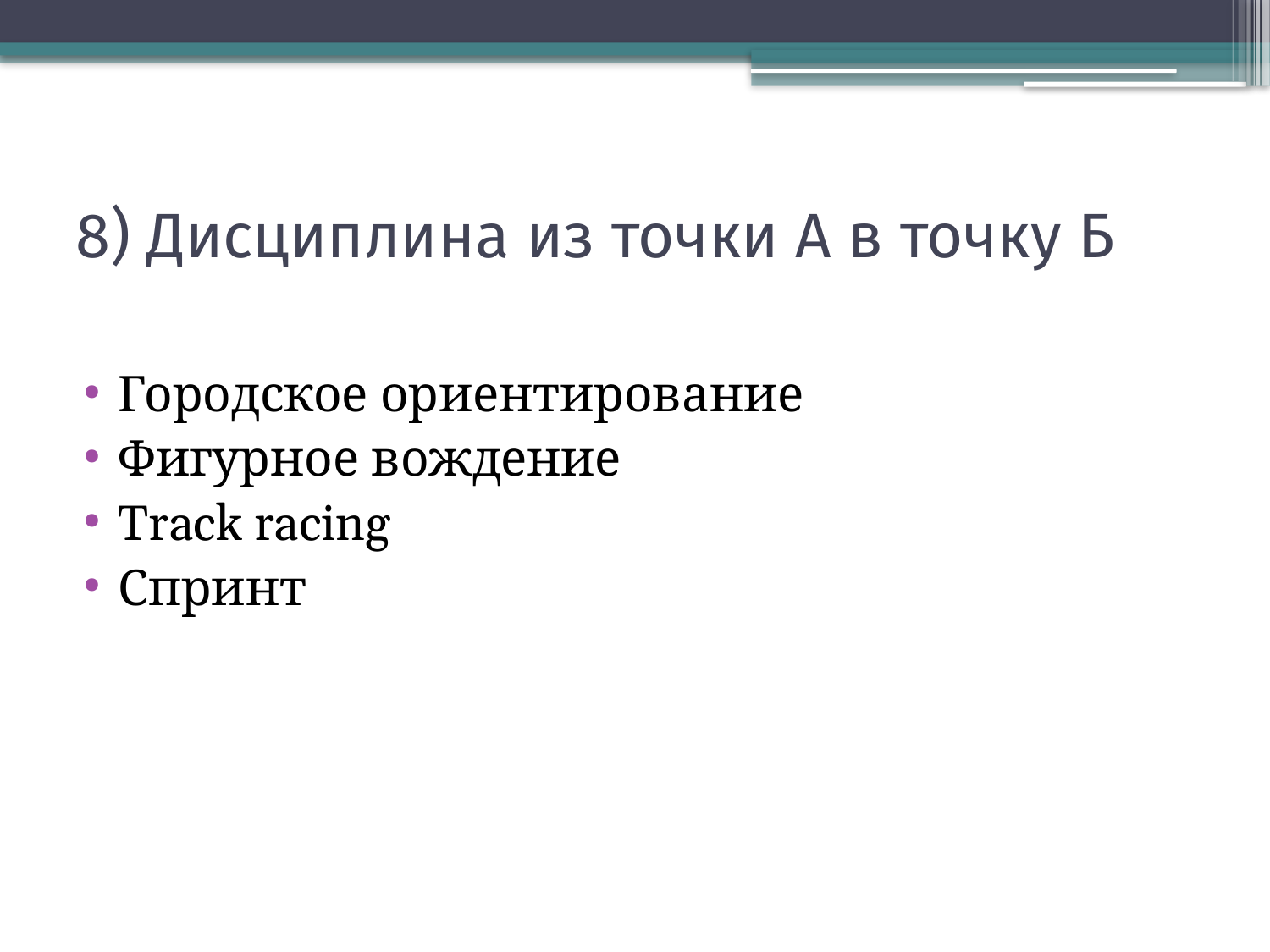

# 8) Дисциплина из точки А в точку Б
Городское ориентирование
Фигурное вождение
Track racing
Спринт